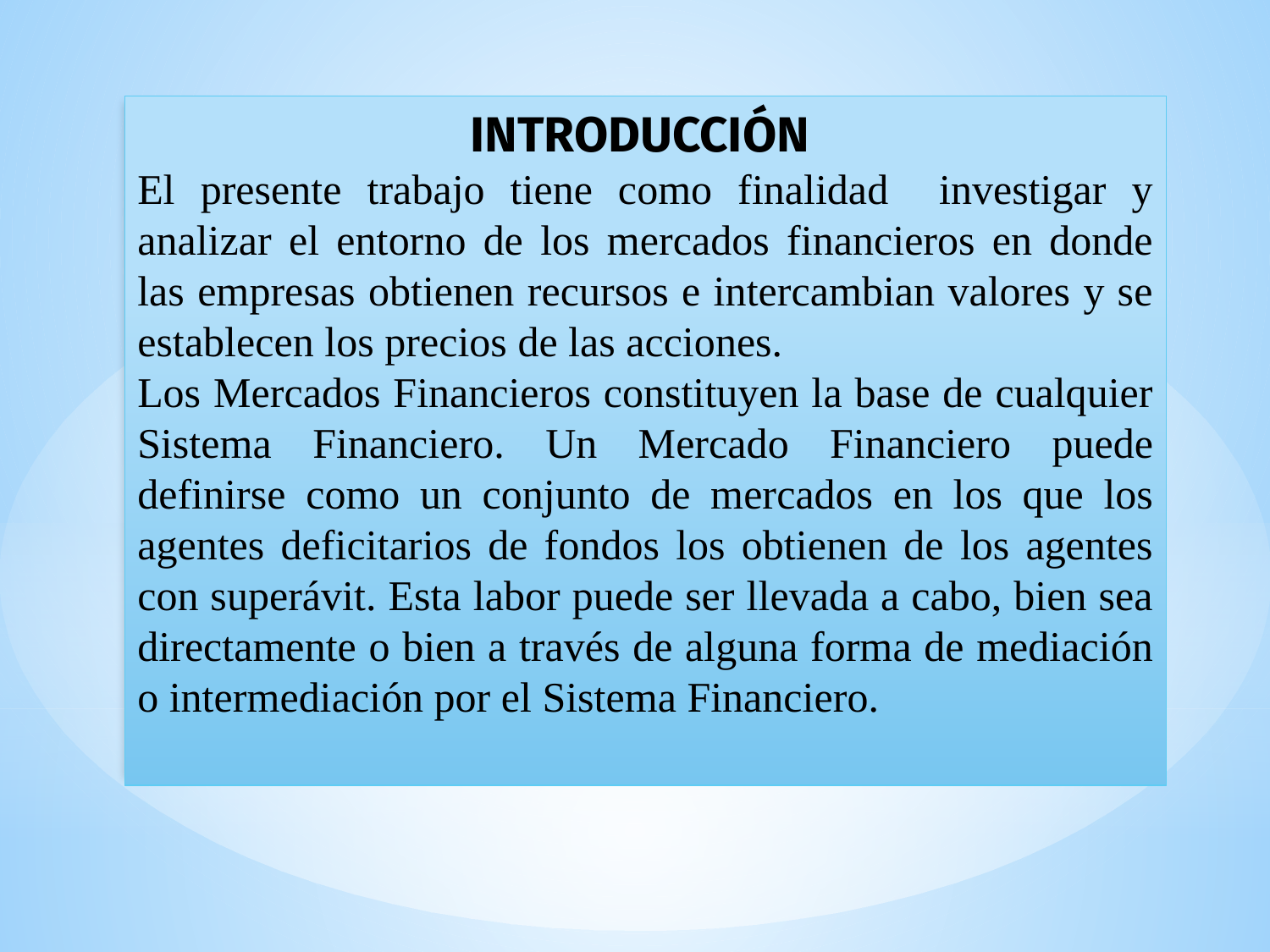

INTRODUCCIÓN
El presente trabajo tiene como finalidad  investigar y analizar el entorno de los mercados financieros en donde las empresas obtienen recursos e intercambian valores y se establecen los precios de las acciones.
Los Mercados Financieros constituyen la base de cualquier Sistema Financiero. Un Mercado Financiero puede definirse como un conjunto de mercados en los que los agentes deficitarios de fondos los obtienen de los agentes con superávit. Esta labor puede ser llevada a cabo, bien sea directamente o bien a través de alguna forma de mediación o intermediación por el Sistema Financiero.